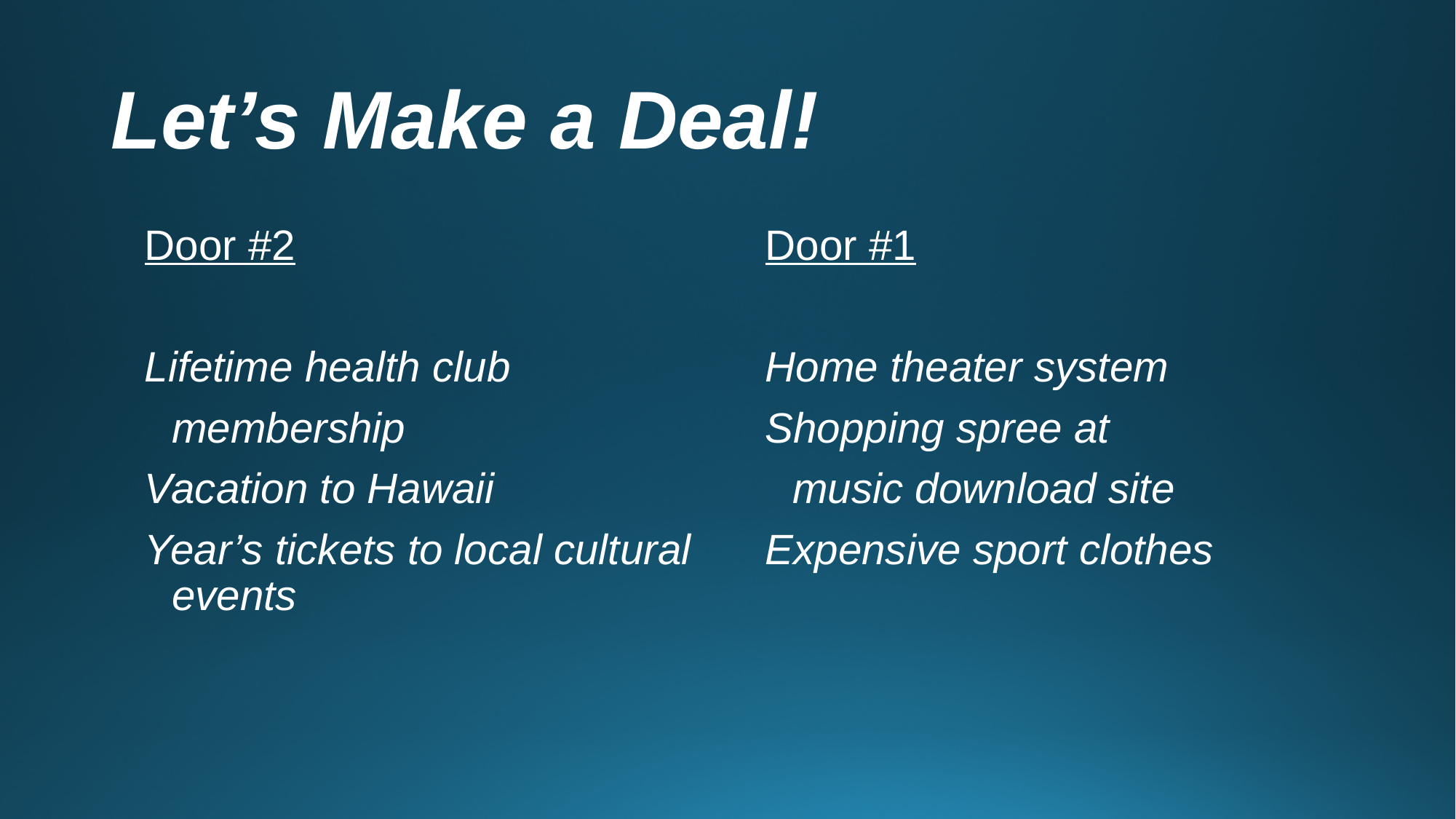

# Let’s Make a Deal!
Door #2

Lifetime health club
	membership
Vacation to Hawaii
Year’s tickets to local cultural events

Door #1

Home theater system
Shopping spree at
	music download site
Expensive sport clothes